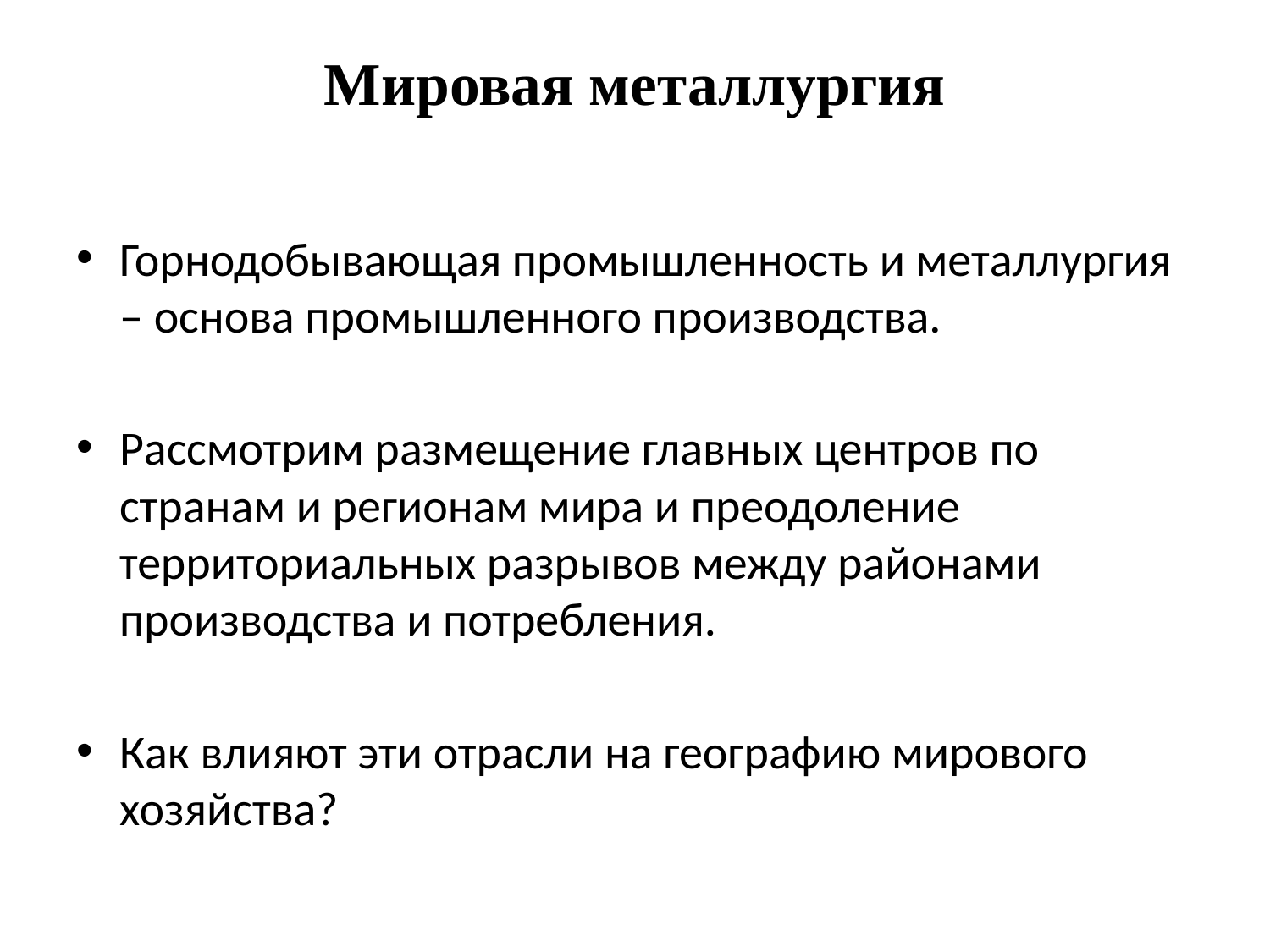

# Мировая металлургия
Горнодобывающая промышленность и металлургия – основа промышленного производства.

Рассмотрим размещение главных центров по странам и регионам мира и преодоление территориальных разрывов между районами производства и потребления.

Как влияют эти отрасли на географию мирового хозяйства?